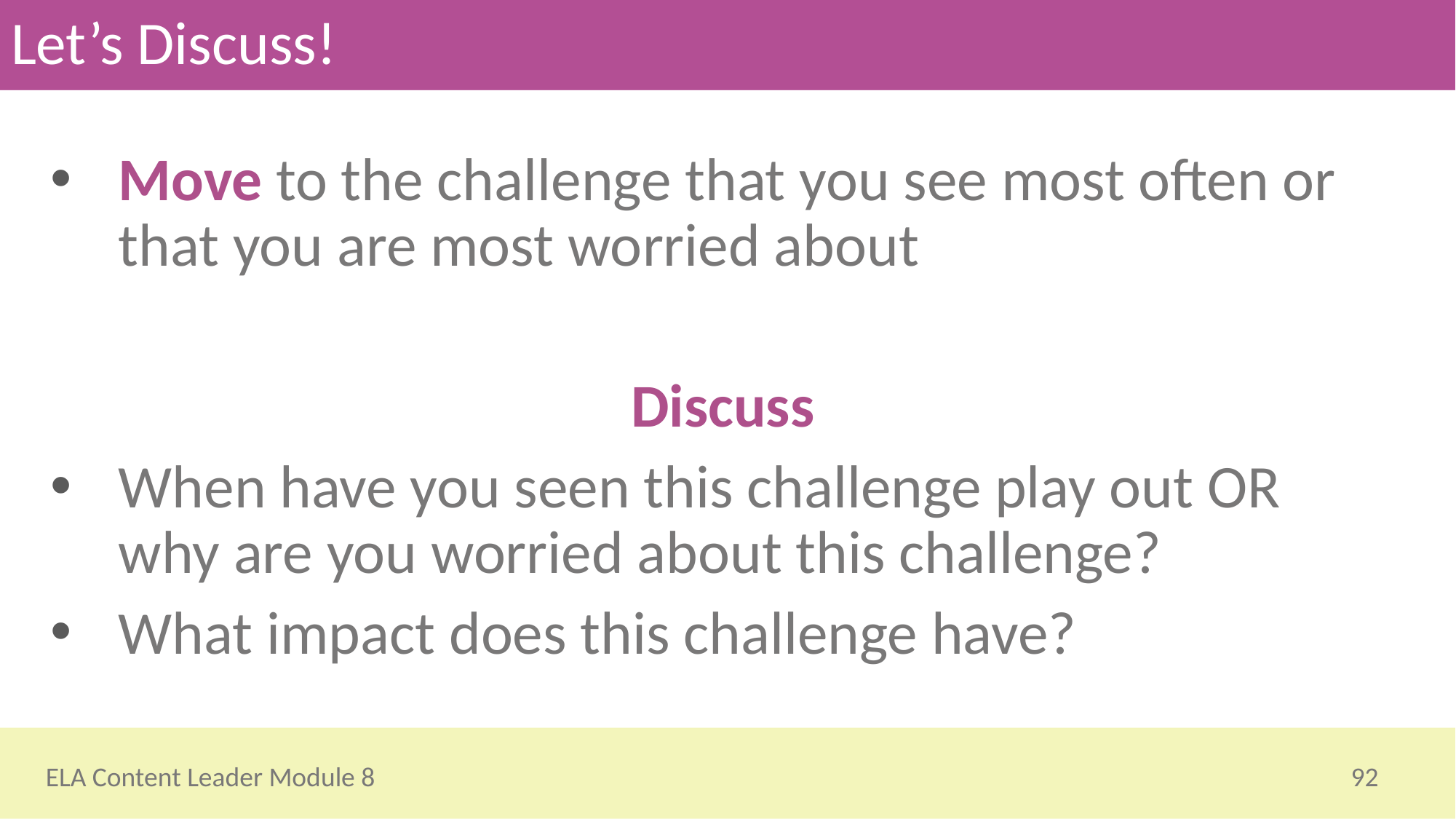

# Let’s Discuss!
Move to the challenge that you see most often or that you are most worried about

Discuss
When have you seen this challenge play out OR why are you worried about this challenge?
What impact does this challenge have?

92